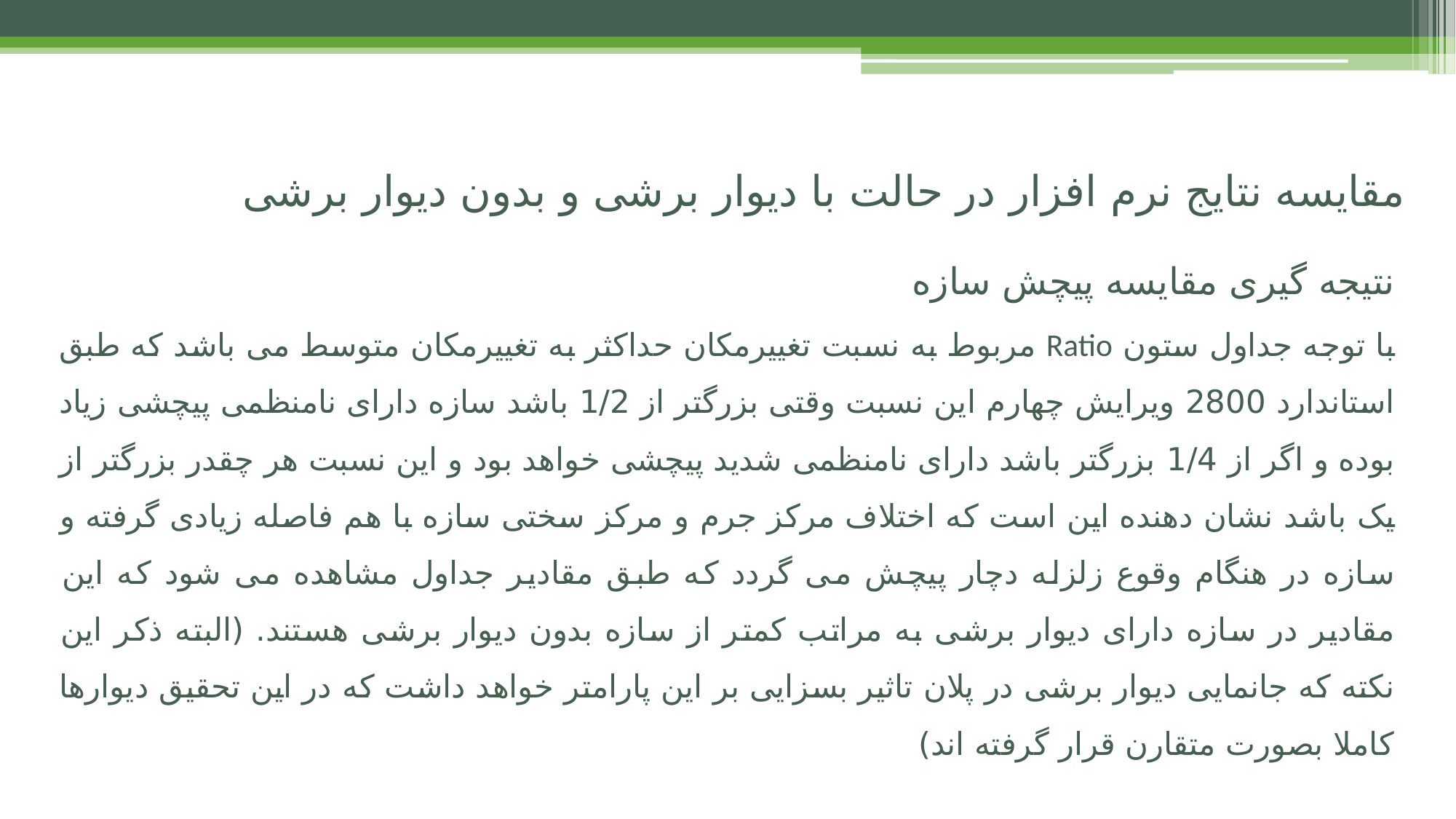

# مقایسه نتایج نرم افزار در حالت با دیوار برشی و بدون دیوار برشی
نتیجه گیری مقایسه پیچش سازه
با توجه جداول ستون Ratio مربوط به نسبت تغییرمکان حداکثر به تغییرمکان متوسط می باشد که طبق استاندارد 2800 ویرایش چهارم این نسبت وقتی بزرگتر از 1/2 باشد سازه دارای نامنظمی پیچشی زیاد بوده و اگر از 1/4 بزرگتر باشد دارای نامنظمی شدید پیچشی خواهد بود و این نسبت هر چقدر بزرگتر از یک باشد نشان دهنده این است که اختلاف مرکز جرم و مرکز سختی سازه با هم فاصله زیادی گرفته و سازه در هنگام وقوع زلزله دچار پیچش می گردد که طبق مقادیر جداول مشاهده می شود که این مقادیر در سازه دارای دیوار برشی به مراتب کمتر از سازه بدون دیوار برشی هستند. (البته ذکر این نکته که جانمایی دیوار برشی در پلان تاثیر بسزایی بر این پارامتر خواهد داشت که در این تحقیق دیوارها کاملا بصورت متقارن قرار گرفته اند)